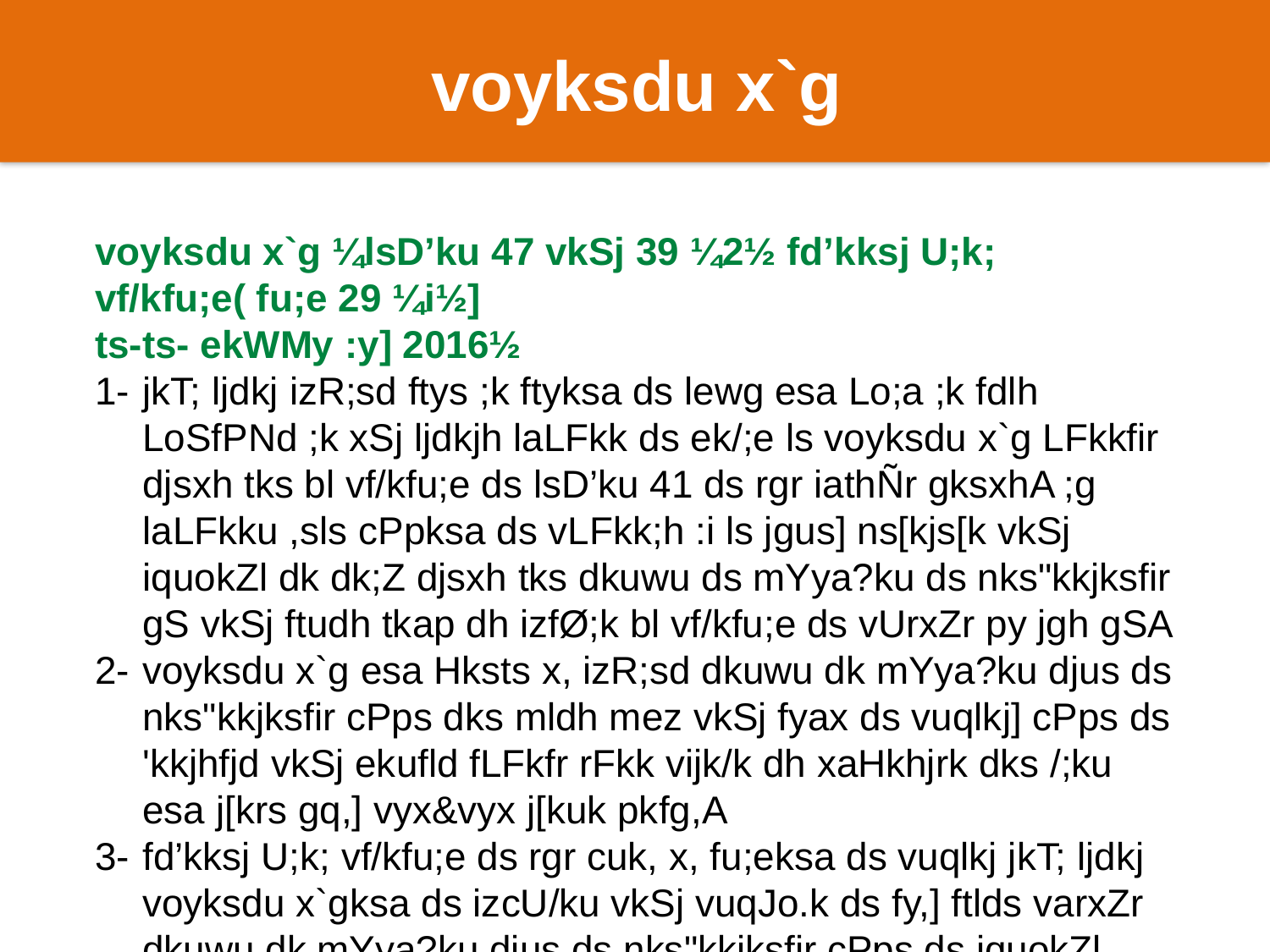

voyksdu x`g
voyksdu x`g ¼lsD’ku 47 vkSj 39 ¼2½ fd’kksj U;k; vf/kfu;e( fu;e 29 ¼i½]
ts-ts- ekWMy :y] 2016½
1-	jkT; ljdkj izR;sd ftys ;k ftyksa ds lewg esa Lo;a ;k fdlh LoSfPNd ;k xSj ljdkjh laLFkk ds ek/;e ls voyksdu x`g LFkkfir djsxh tks bl vf/kfu;e ds lsD’ku 41 ds rgr iathÑr gksxhA ;g laLFkku ,sls cPpksa ds vLFkk;h :i ls jgus] ns[kjs[k vkSj iquokZl dk dk;Z djsxh tks dkuwu ds mYya?ku ds nks"kkjksfir gS vkSj ftudh tkap dh izfØ;k bl vf/kfu;e ds vUrxZr py jgh gSA
2-	voyksdu x`g esa Hksts x, izR;sd dkuwu dk mYya?ku djus ds nks"kkjksfir cPps dks mldh mez vkSj fyax ds vuqlkj] cPps ds 'kkjhfjd vkSj ekufld fLFkfr rFkk vijk/k dh xaHkhjrk dks /;ku esa j[krs gq,] vyx&vyx j[kuk pkfg,A
3-	fd’kksj U;k; vf/kfu;e ds rgr cuk, x, fu;eksa ds vuqlkj jkT; ljdkj voyksdu x`gksa ds izcU/ku vkSj vuqJo.k ds fy,] ftlds varxZr dkuwu dk mYya?ku djus ds nks"kkjksfir cPps ds iquokZl rFkk lkekftd ,dhdj.k ds fy, nh tkus okyh lsokvksa o muds ekud 'kkfey gSa dh